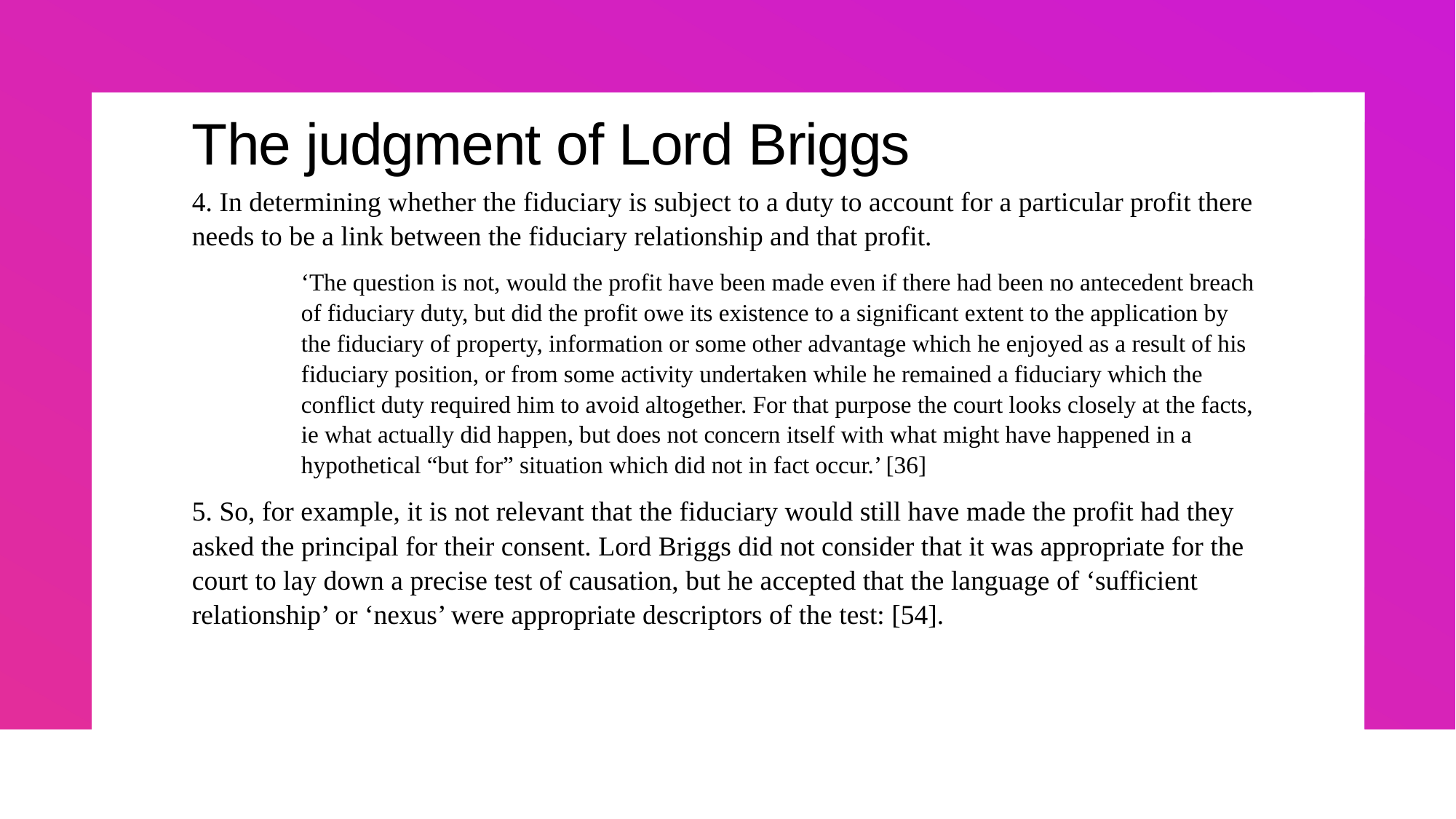

# The judgment of Lord Briggs
4. In determining whether the fiduciary is subject to a duty to account for a particular profit there needs to be a link between the fiduciary relationship and that profit.
	‘The question is not, would the profit have been made even if there had been no antecedent breach 	of fiduciary duty, but did the profit owe its existence to a significant extent to the application by 	the fiduciary of property, information or some other advantage which he enjoyed as a result of his 	fiduciary position, or from some activity undertaken while he remained a fiduciary which the 	conflict duty required him to avoid altogether. For that purpose the court looks closely at the facts, 	ie what actually did happen, but does not concern itself with what might have happened in a 	hypothetical “but for” situation which did not in fact occur.’ [36]
5. So, for example, it is not relevant that the fiduciary would still have made the profit had they asked the principal for their consent. Lord Briggs did not consider that it was appropriate for the court to lay down a precise test of causation, but he accepted that the language of ‘sufficient relationship’ or ‘nexus’ were appropriate descriptors of the test: [54].